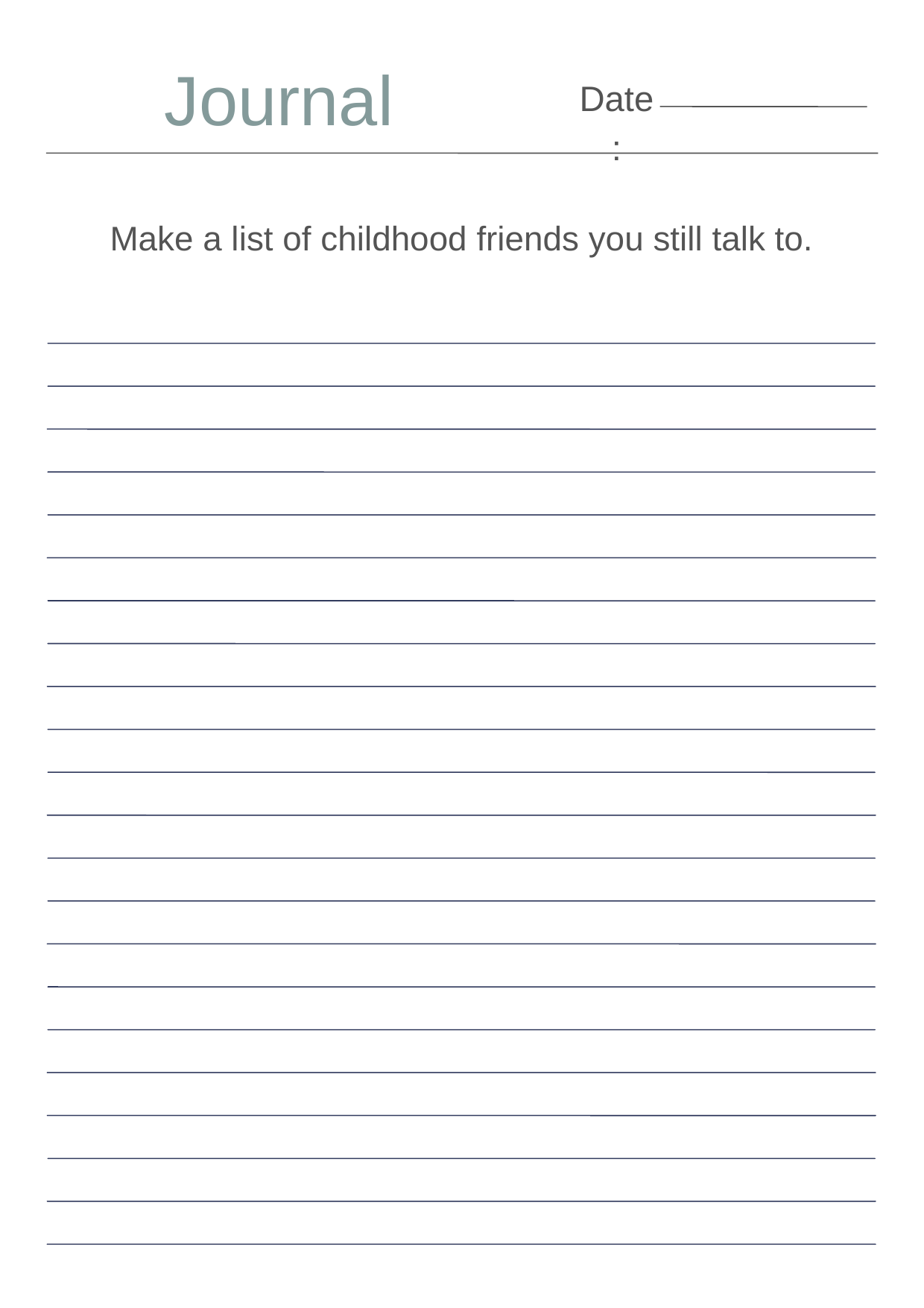

Journal
Date:

Make a list of childhood friends you still talk to.